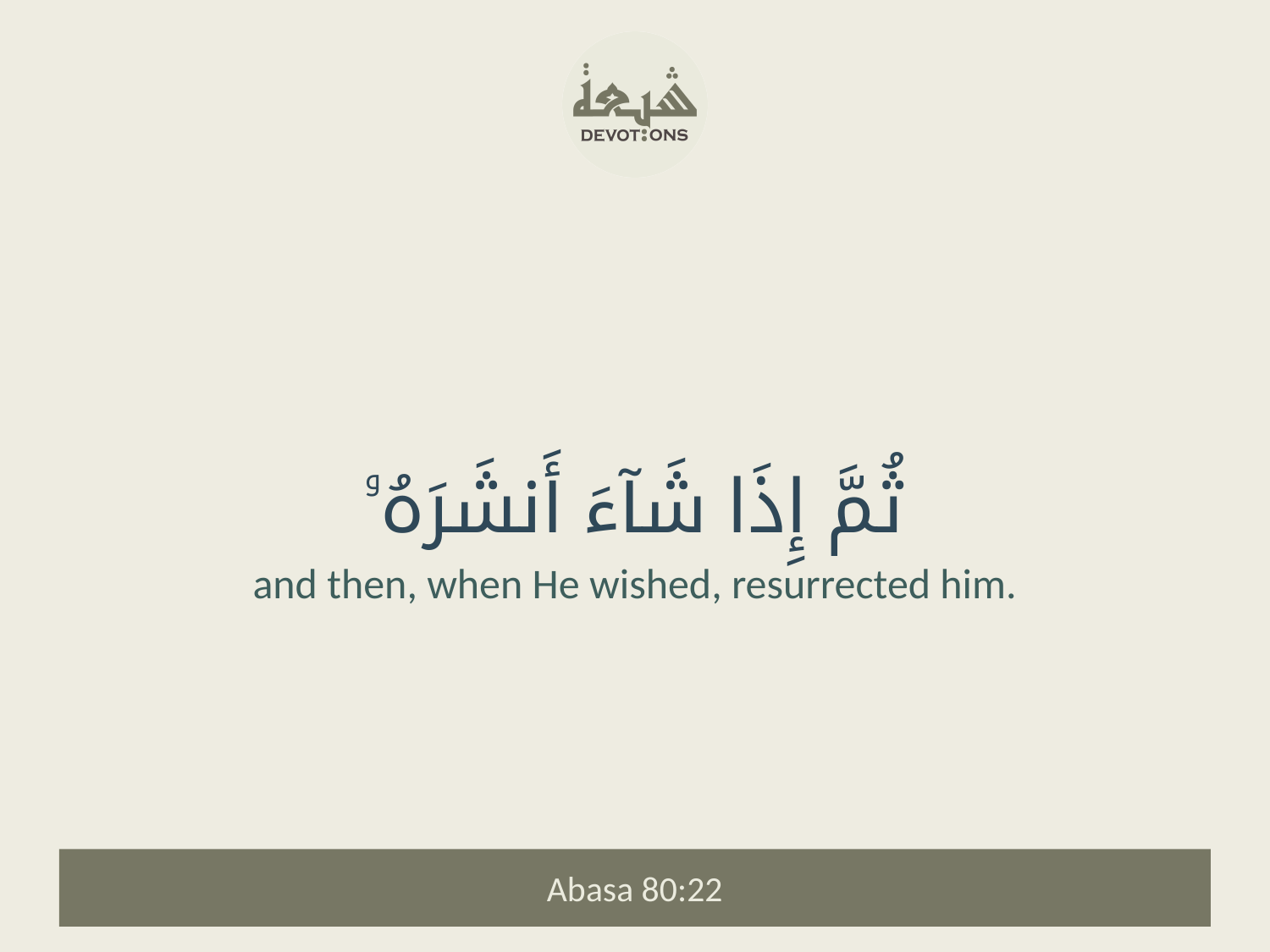

ثُمَّ إِذَا شَآءَ أَنشَرَهُۥ
and then, when He wished, resurrected him.
Abasa 80:22